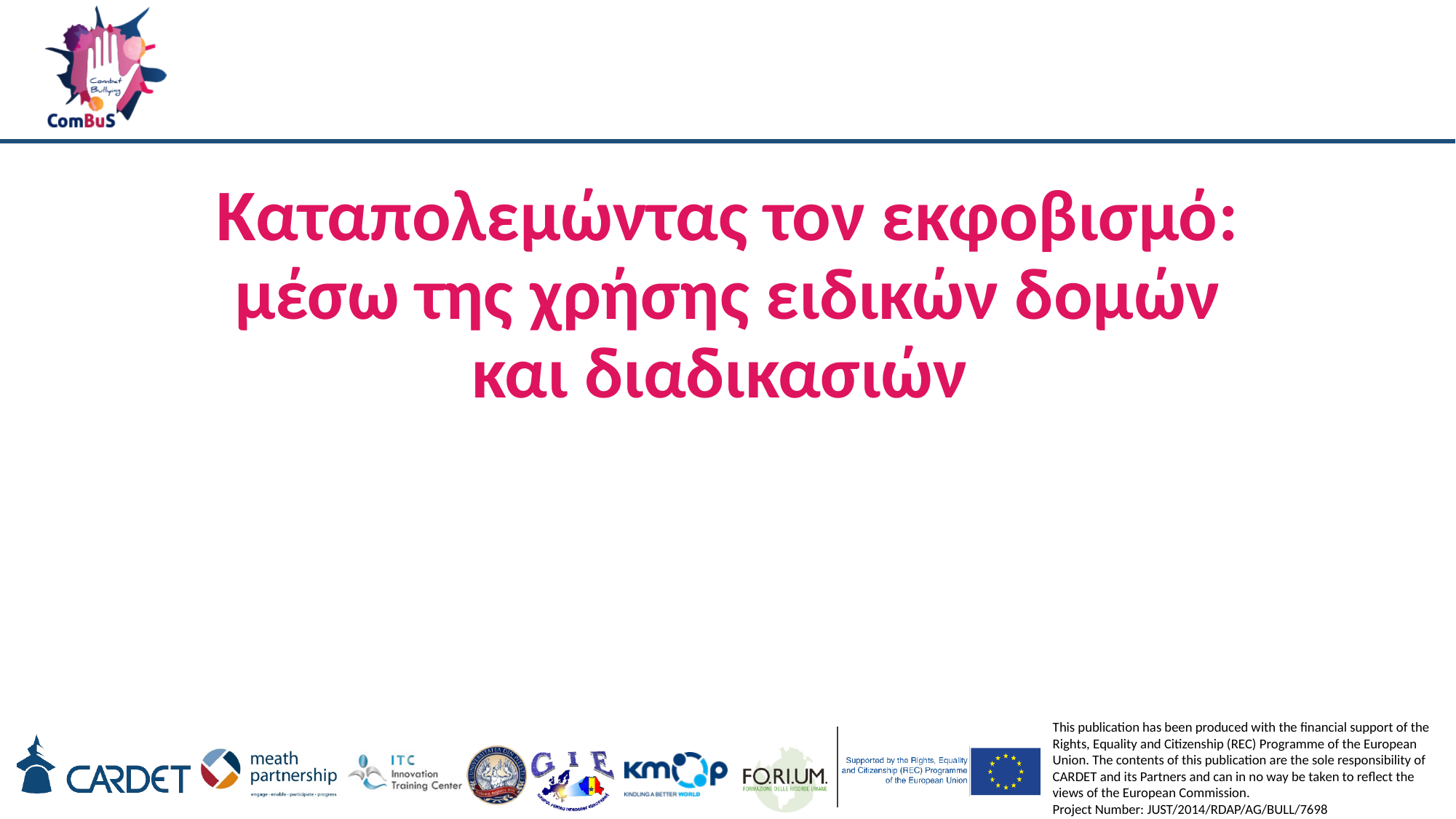

# Καταπολεμώντας τον εκφοβισμό: μέσω της χρήσης ειδικών δομών και διαδικασιών